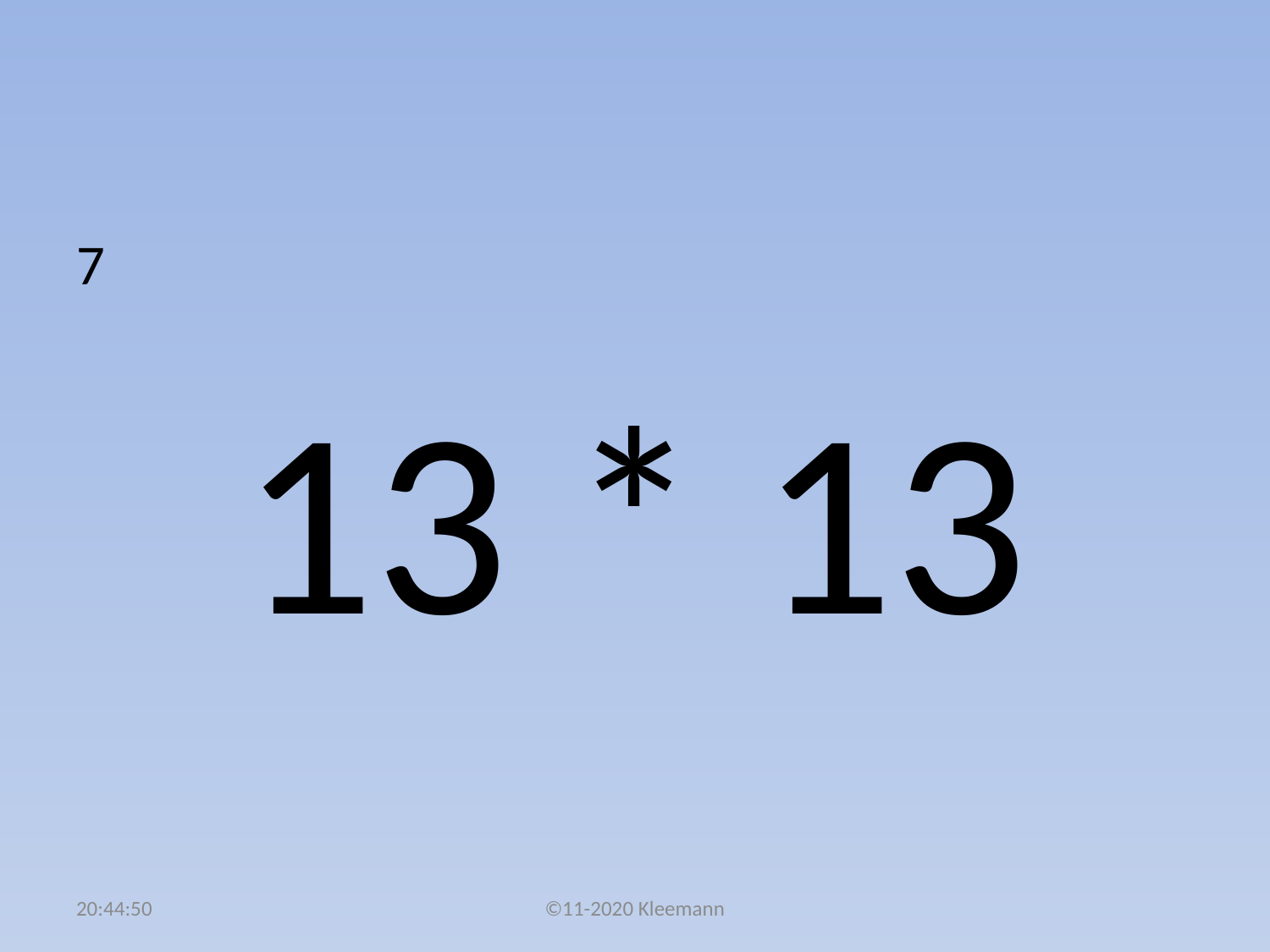

#
7
13 * 13
20:44:50
©11-2020 Kleemann